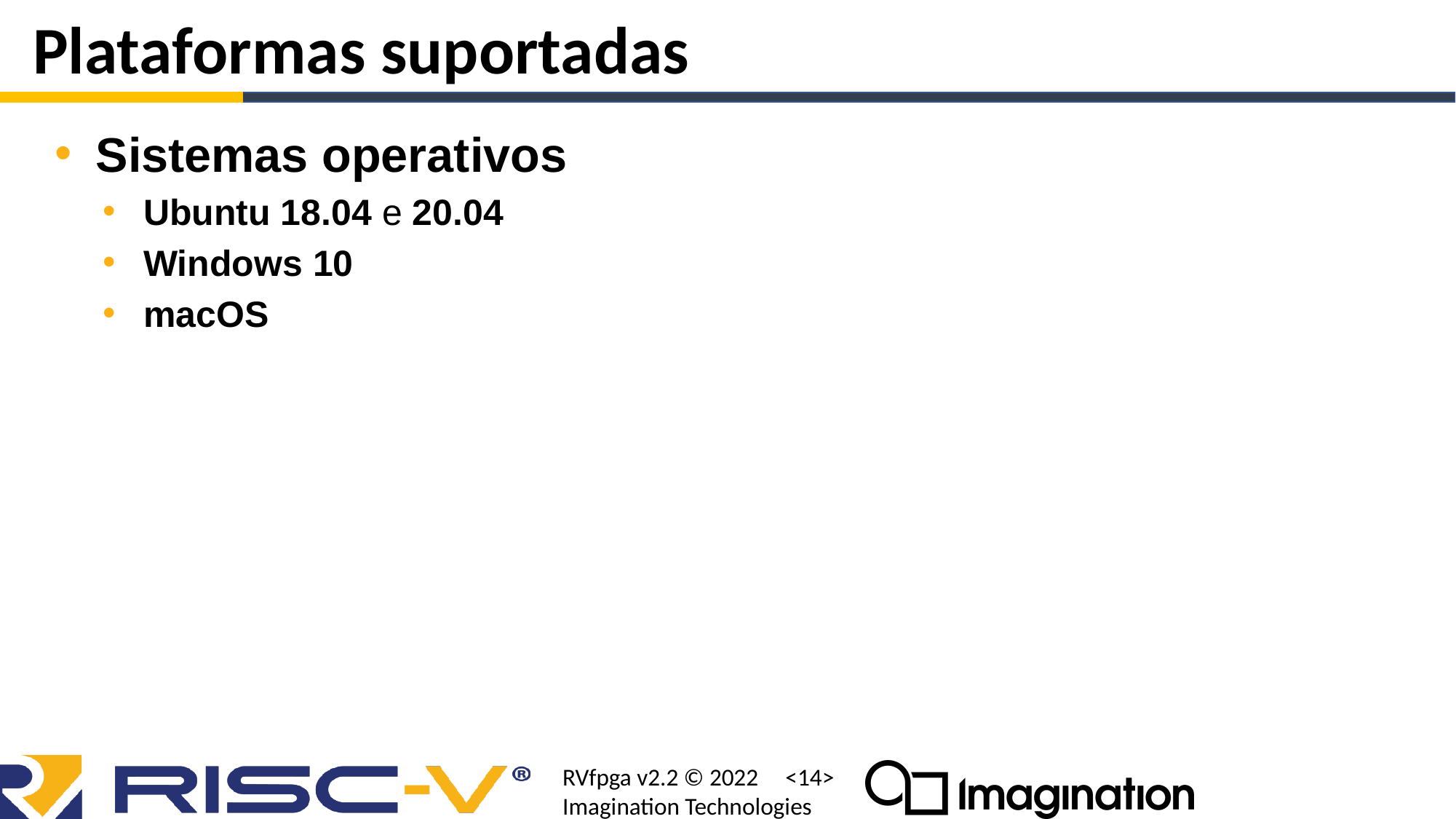

# Plataformas suportadas
Sistemas operativos
Ubuntu 18.04 e 20.04
Windows 10
macOS